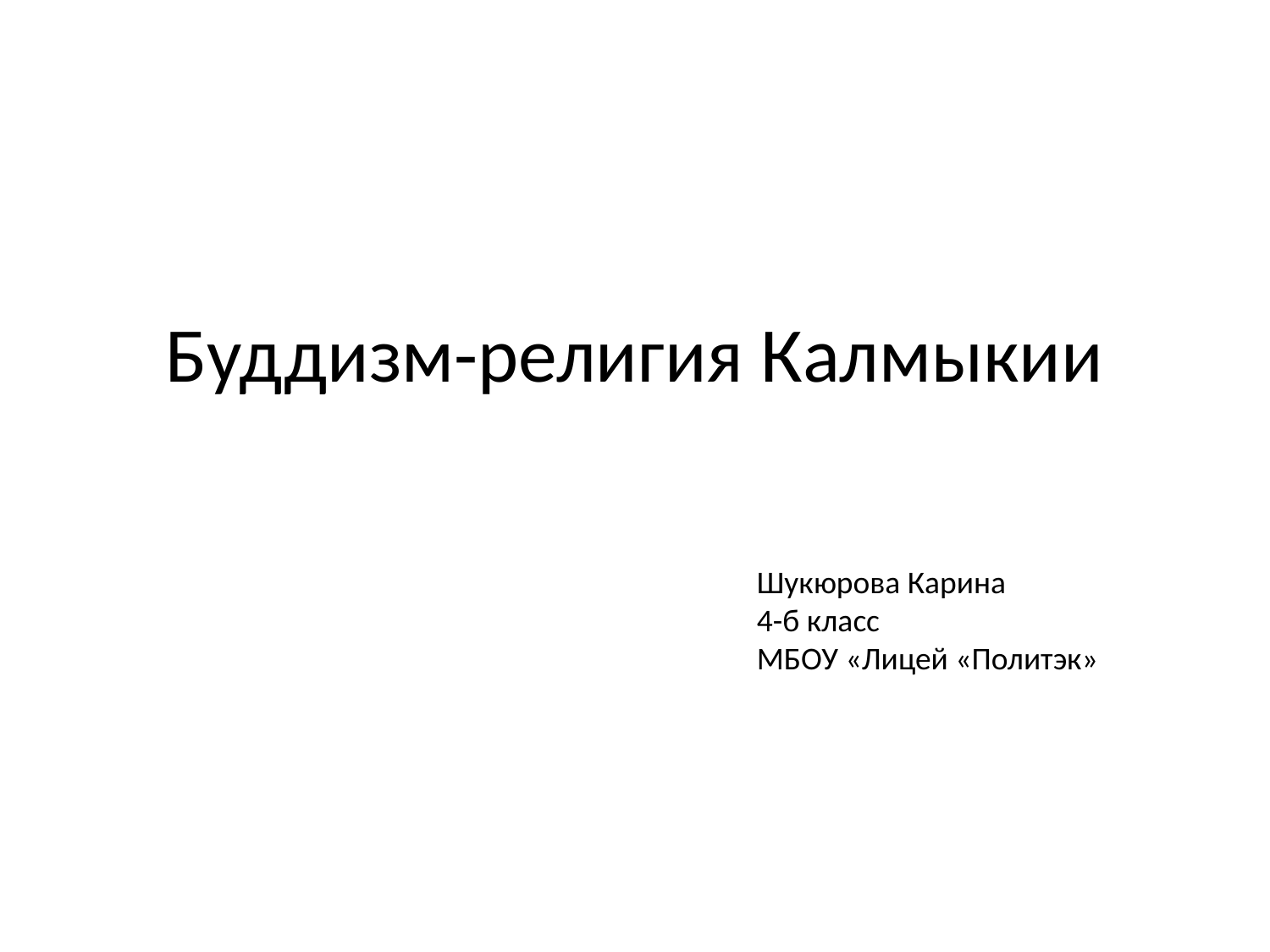

Буддизм-религия Калмыкии
Шукюрова Карина
4-б класс
МБОУ «Лицей «Политэк»